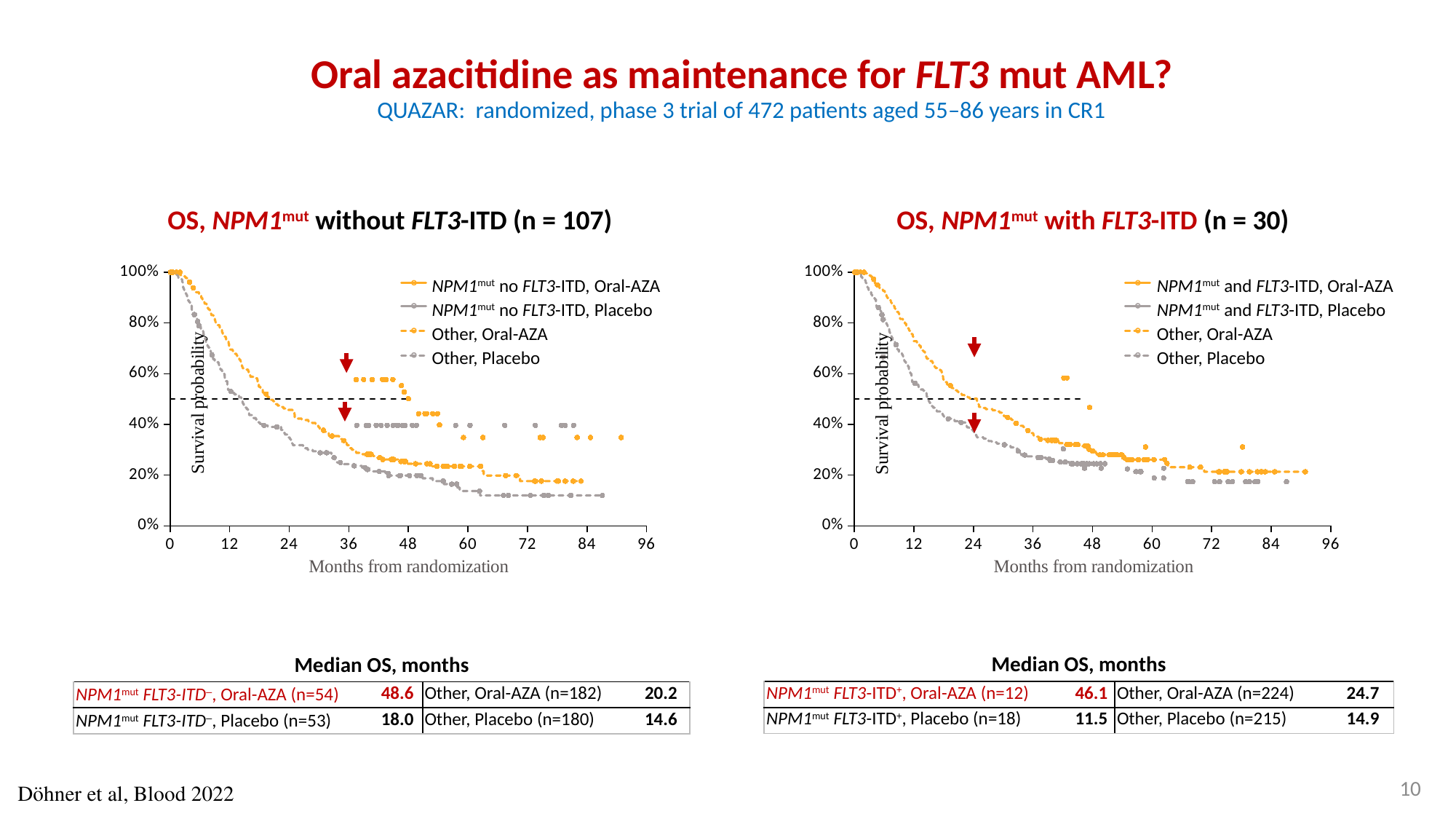

Oral azacitidine as maintenance for FLT3 mut AML?
QUAZAR:  randomized, phase 3 trial of 472 patients aged 55–86 years in CR1
OS, NPM1mut without FLT3-ITD (n = 107)
OS, NPM1mut with FLT3-ITD (n = 30)

### Chart

| Category | NPM1m FLT3-ITDwt Oral AZA n= 54 | NPM1m FLT3-ITDwt Placebo n=53 | Other Oral AZA n=182 | Other Placebo n=180 | NPM1 mut FLT3ITD WT Placebo | Other Placebo | NPM1 mut FLT3ITD WT CC-486 | Other CC-486 | 0.5line |
|---|---|---|---|---|---|---|---|---|---|

### Chart

| Category | NPM1m FLT3-ITDm Oral AZA n=12 | NPM1m FLT3-ITDm Placebo n=18 | Other Oral AZA n=224 | Other Placebo n=215 | NPM1 mut FLT3ITD mut Placebo | Other Placebo | NPM1 mut FLT3ITD mut CC-486 | Other CC-486 | 0.5line |
|---|---|---|---|---|---|---|---|---|---|
NPM1mut no FLT3-ITD, Oral-AZA
NPM1mut no FLT3-ITD, Placebo
Other, Oral-AZA
Other, Placebo
NPM1mut and FLT3-ITD, Oral-AZA
NPM1mut and FLT3-ITD, Placebo
Other, Oral-AZA
Other, Placebo

| Median OS, months |  |  |  |
| --- | --- | --- | --- |
| NPM1mut FLT3-ITD+, Oral-AZA (n=12) | 46.1 | Other, Oral-AZA (n=224) | 24.7 |
| NPM1mut FLT3-ITD+, Placebo (n=18) | 11.5 | Other, Placebo (n=215) | 14.9 |
| Median OS, months |  |  |  |
| --- | --- | --- | --- |
| NPM1mut FLT3-ITD‒, Oral-AZA (n=54) | 48.6 | Other, Oral-AZA (n=182) | 20.2 |
| NPM1mut FLT3-ITD‒, Placebo (n=53) | 18.0 | Other, Placebo (n=180) | 14.6 |
10
Döhner et al, Blood 2022